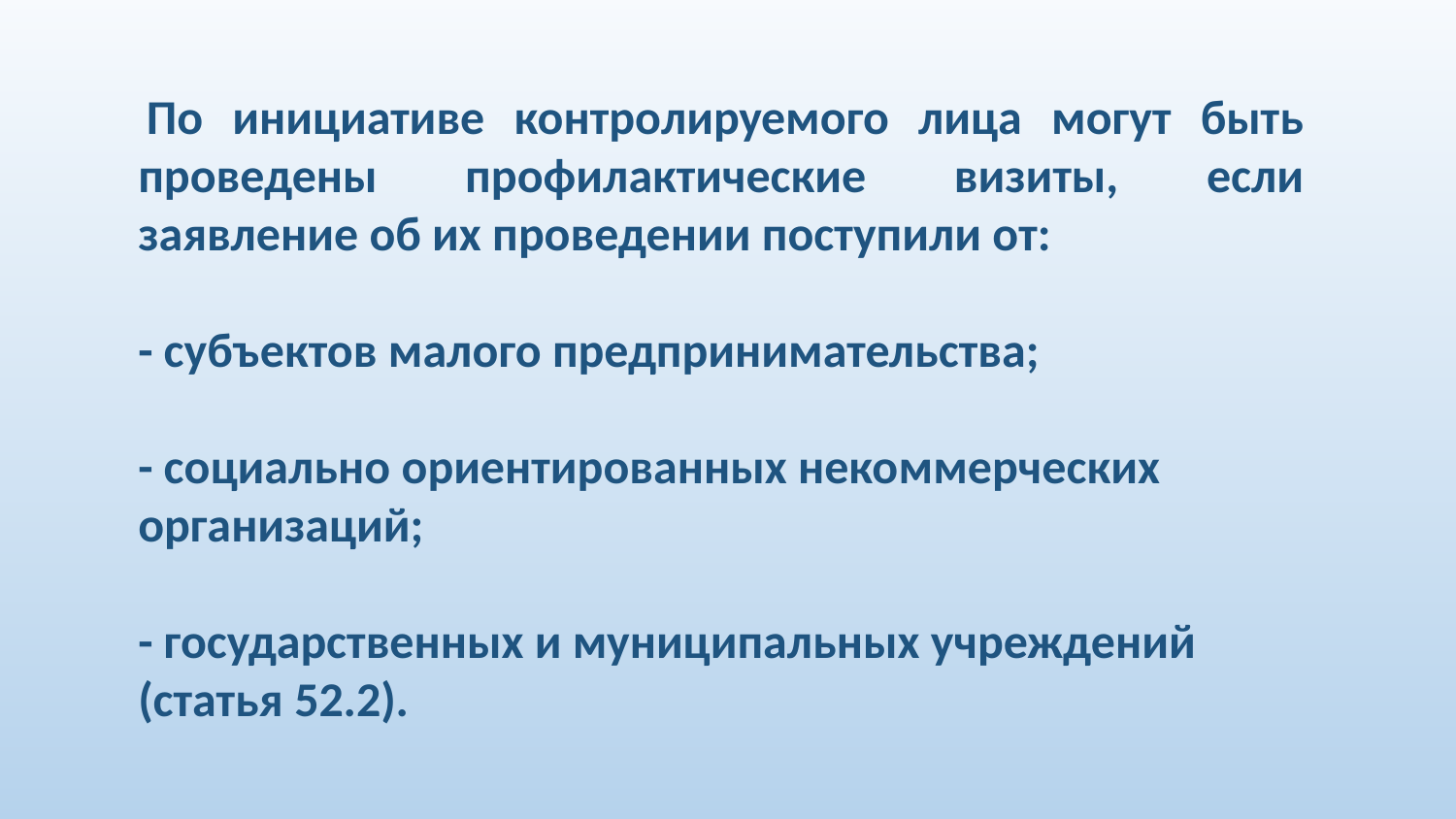

По инициативе контролируемого лица могут быть проведены профилактические визиты, если заявление об их проведении поступили от:

- субъектов малого предпринимательства;

- социально ориентированных некоммерческих организаций;

- государственных и муниципальных учреждений
(статья 52.2).